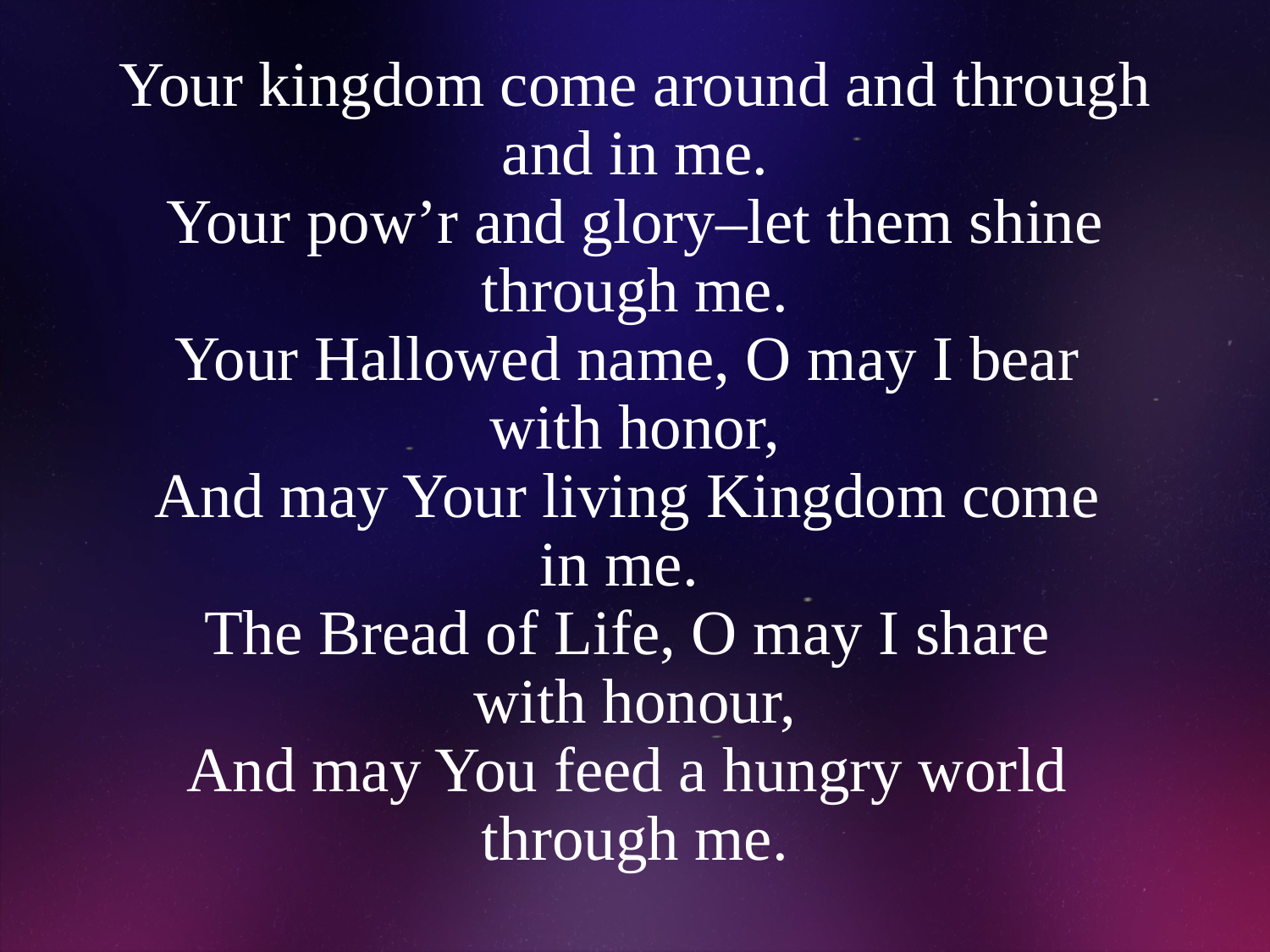

# Your kingdom come around and through and in me. Your pow’r and glory–let them shine through me. Your Hallowed name, O may I bear with honor, And may Your living Kingdom come in me. The Bread of Life, O may I share with honour, And may You feed a hungry world through me.